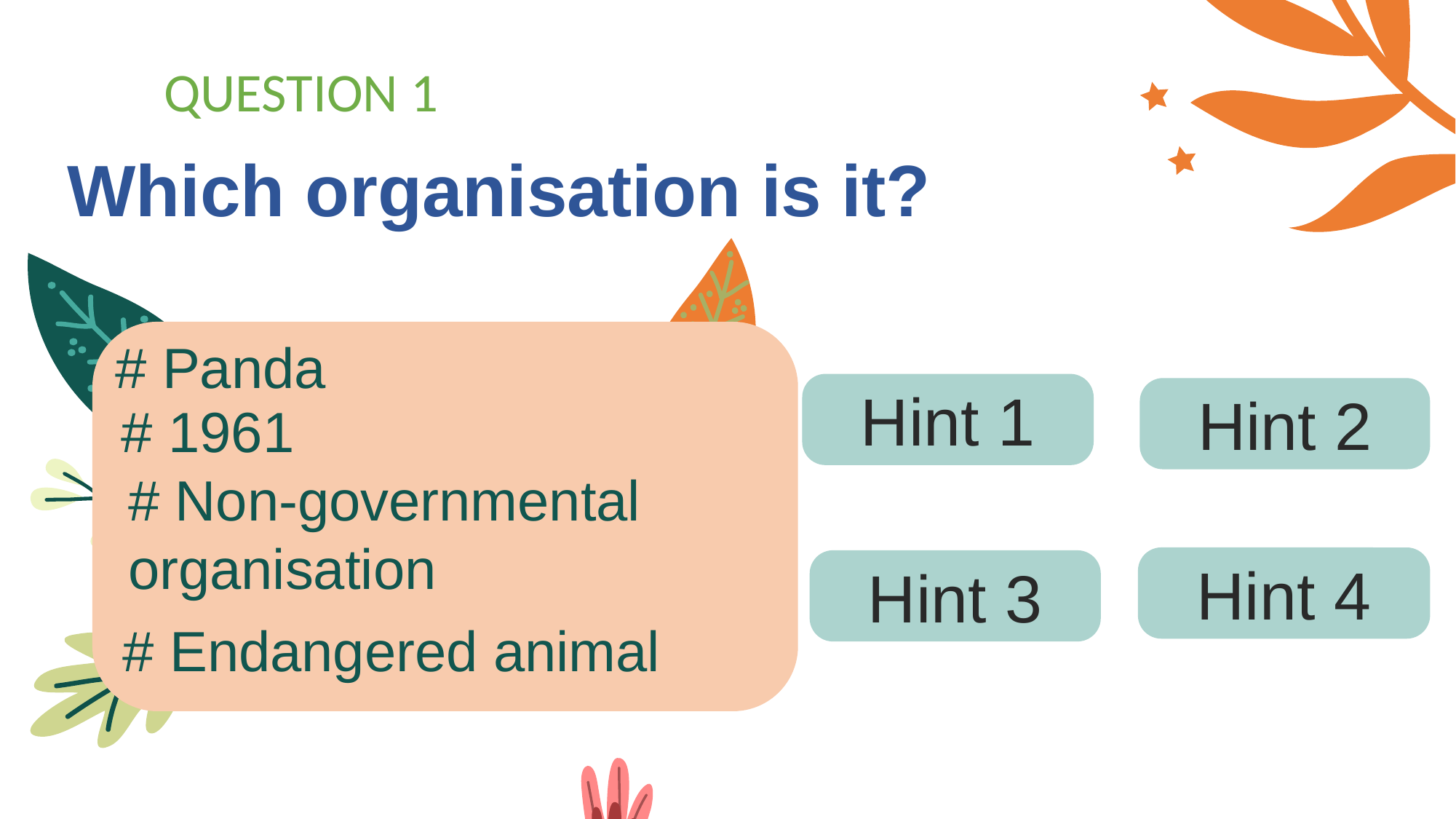

QUESTION 1
Which organisation is it?

# Panda
Hint 1
Hint 2
# 1961
# Non-governmental organisation
Hint 4
Hint 3
 # Endangered animal